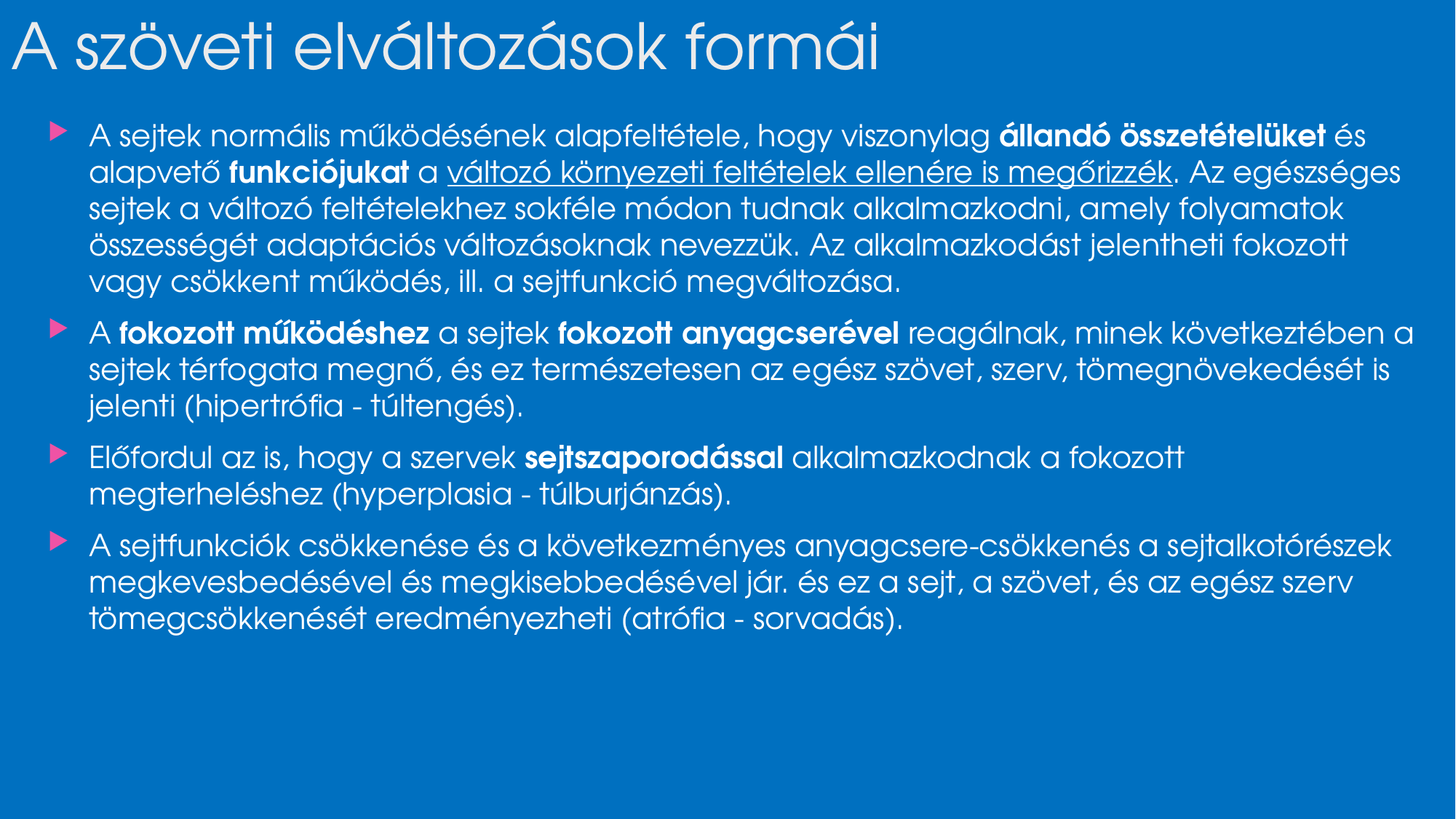

# A szöveti elváltozások formái
A sejtek normális működésének alapfeltétele, hogy viszonylag állandó összetételüket és alapvető funkciójukat a változó környezeti feltételek ellenére is megőrizzék. Az egészséges sejtek a változó feltételekhez sokféle módon tudnak alkalmazkodni, amely folyamatok összességét adaptációs változásoknak nevezzük. Az alkalmazkodást jelentheti fokozott vagy csökkent működés, ill. a sejtfunkció megváltozása.
A fokozott működéshez a sejtek fokozott anyagcserével reagálnak, minek következtében a sejtek térfogata megnő, és ez természetesen az egész szövet, szerv, tömegnövekedését is jelenti (hipertrófia - túltengés).
Előfordul az is, hogy a szervek sejtszaporodással alkalmazkodnak a fokozott megterheléshez (hyperplasia - túlburjánzás).
A sejtfunkciók csökkenése és a következményes anyagcsere-csökkenés a sejtalkotórészek megkevesbedésével és megkisebbedésével jár. és ez a sejt, a szövet, és az egész szerv tömegcsökkenését eredményezheti (atrófia - sorvadás).